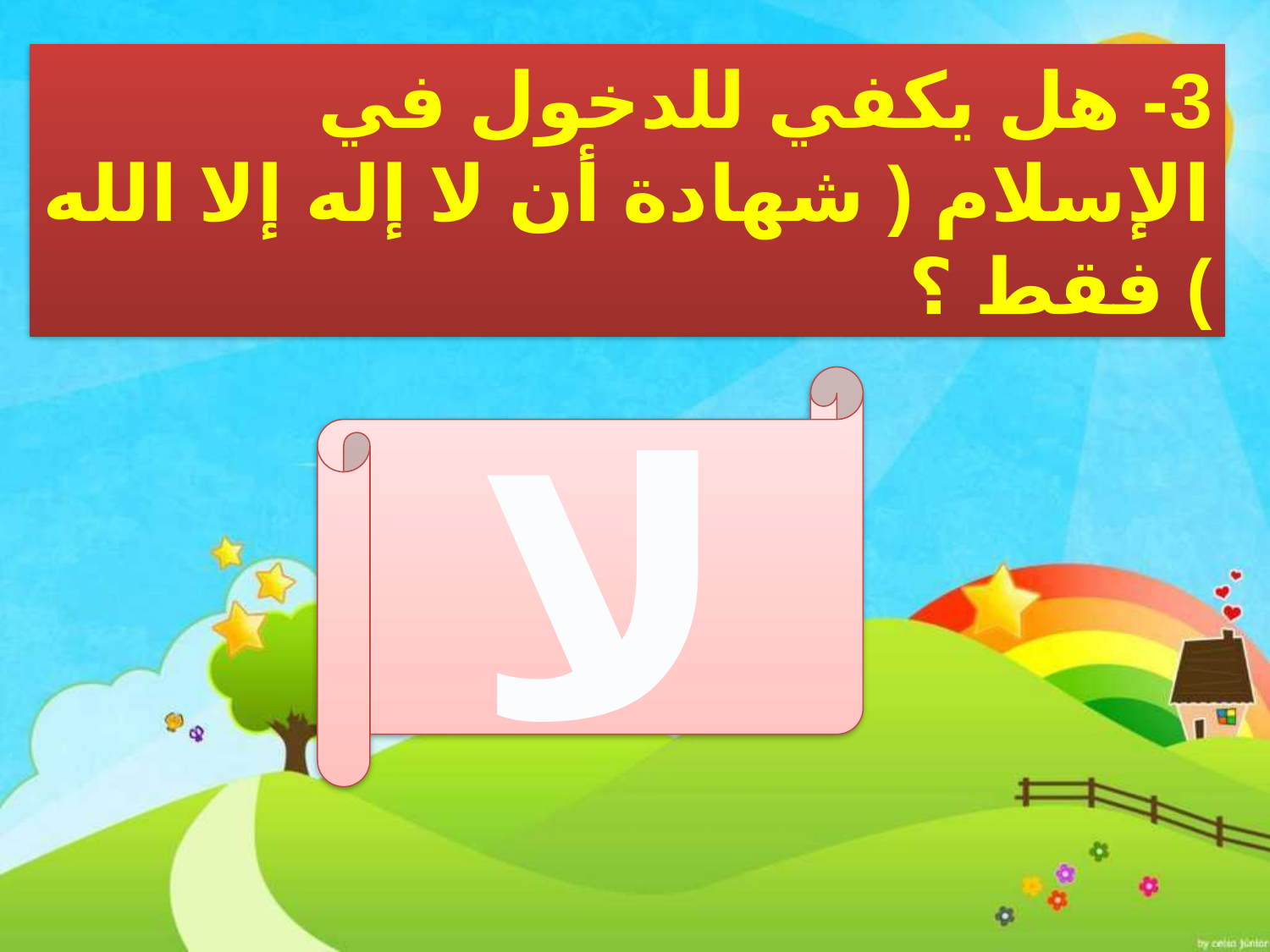

3- هل يكفي للدخول في الإسلام ( شهادة أن لا إله إلا الله ) فقط ؟
لا